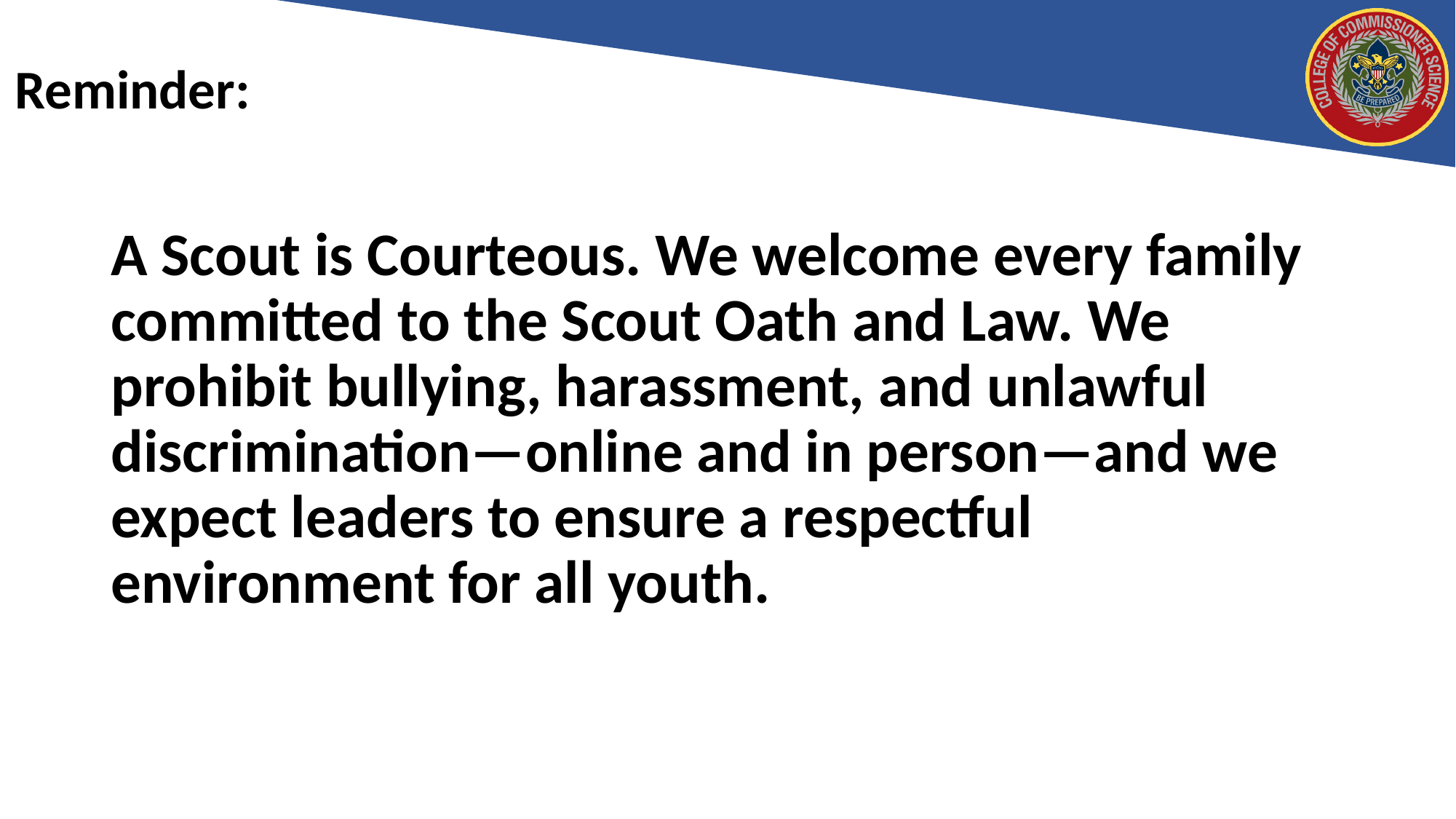

# Reminder:
A Scout is Courteous. We welcome every family committed to the Scout Oath and Law. We prohibit bullying, harassment, and unlawful discrimination—online and in person—and we expect leaders to ensure a respectful environment for all youth.